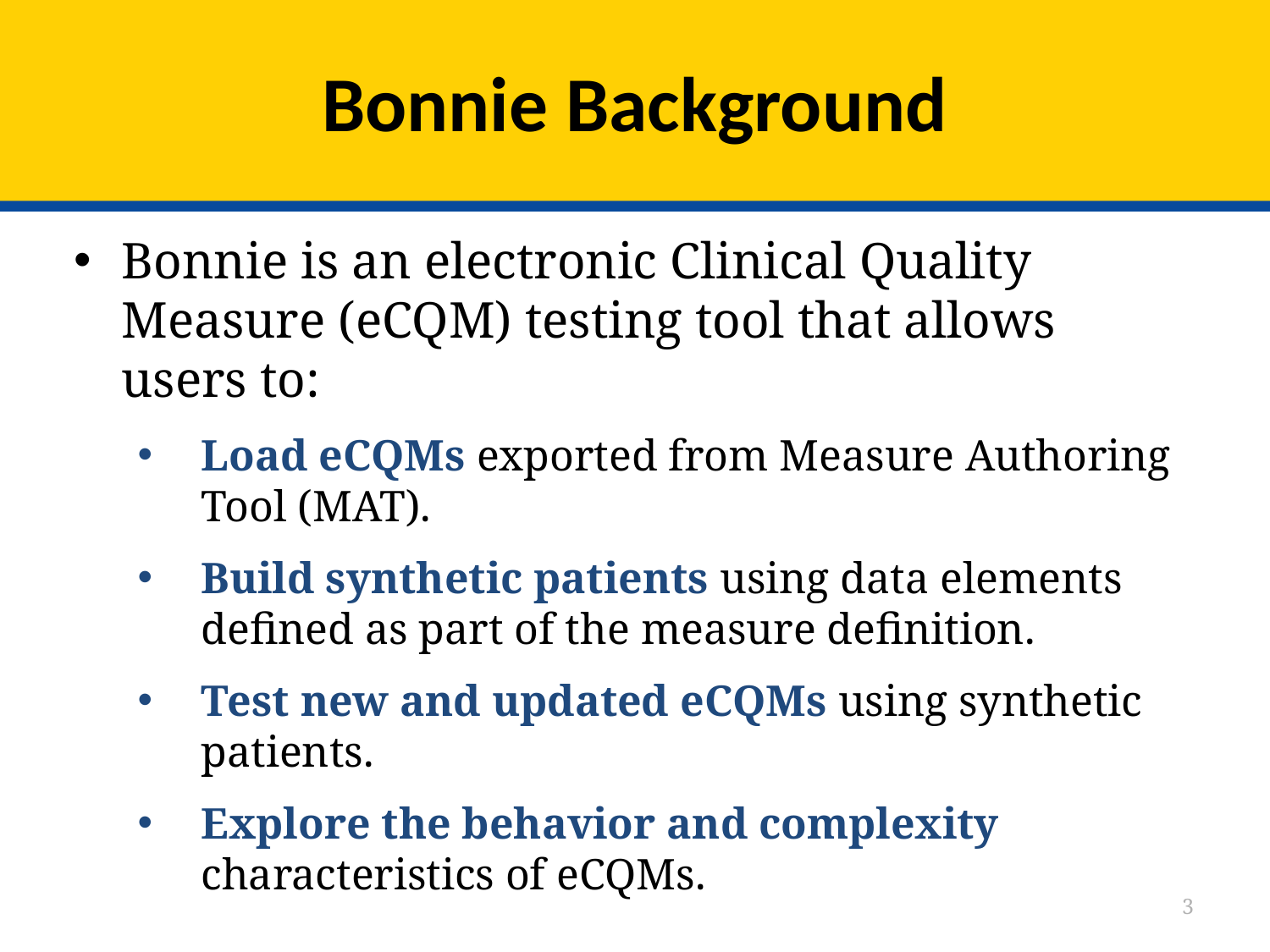

# Bonnie Background
Bonnie is an electronic Clinical Quality Measure (eCQM) testing tool that allows users to:
Load eCQMs exported from Measure Authoring Tool (MAT).
Build synthetic patients using data elements defined as part of the measure definition.
Test new and updated eCQMs using synthetic patients.
Explore the behavior and complexity characteristics of eCQMs.

3